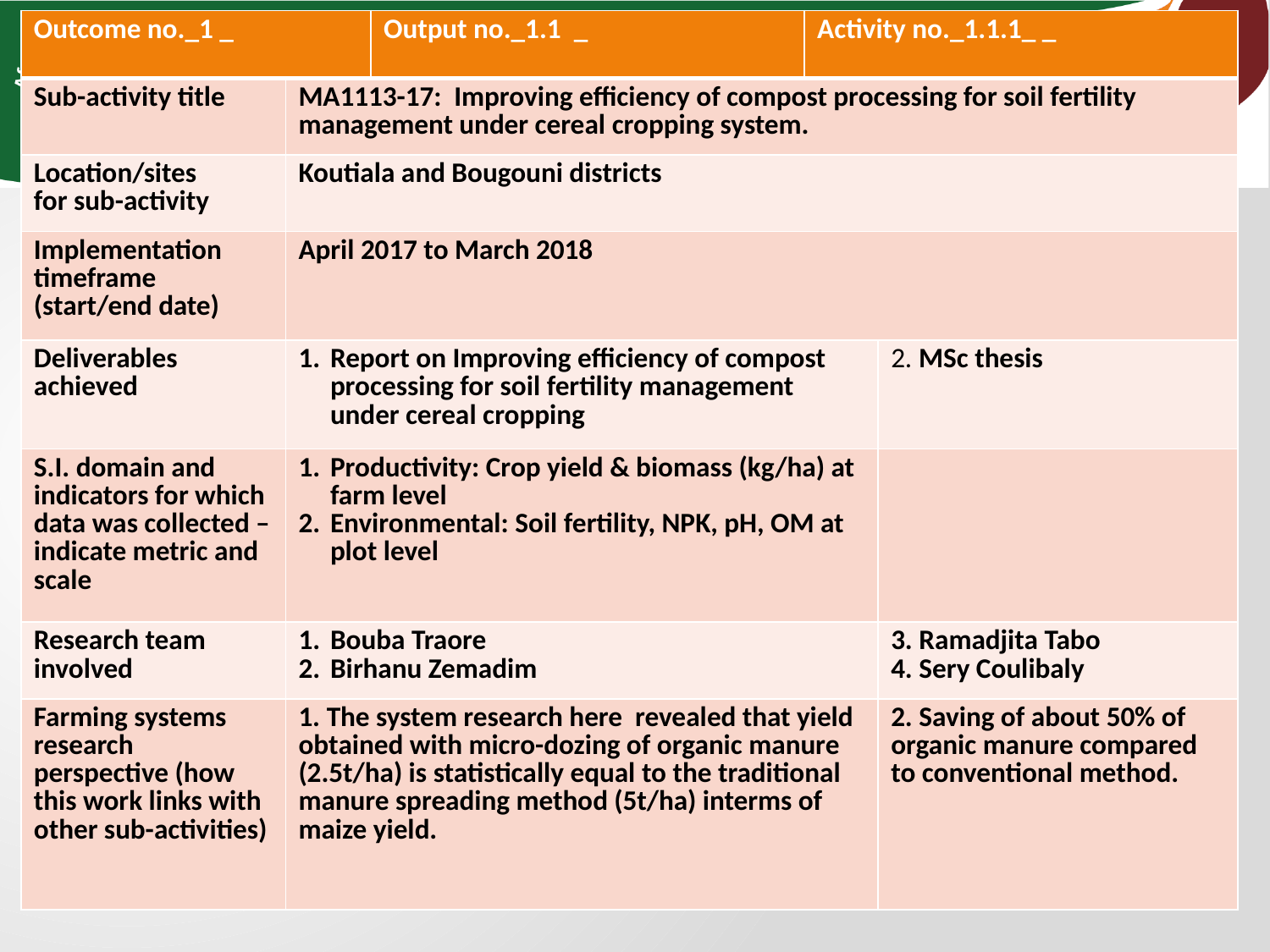

| Outcome no.\_1 \_ |  | Output no.\_1.1 \_ | Activity no.\_1.1.1\_ \_ |  |
| --- | --- | --- | --- | --- |
| Sub-activity title | MA1113-17: Improving efficiency of compost processing for soil fertility management under cereal cropping system. |  |  |  |
| Location/sites for sub-activity | Koutiala and Bougouni districts |  |  |  |
| Implementation timeframe (start/end date) | April 2017 to March 2018 |  |  |  |
| Deliverables achieved | Report on Improving efficiency of compost processing for soil fertility management under cereal cropping |  |  | 2. MSc thesis |
| S.I. domain and indicators for which data was collected – indicate metric and scale | Productivity: Crop yield & biomass (kg/ha) at farm level Environmental: Soil fertility, NPK, pH, OM at plot level |  |  |  |
| Research team involved | Bouba Traore Birhanu Zemadim |  |  | 3. Ramadjita Tabo 4. Sery Coulibaly |
| Farming systems research perspective (how this work links with other sub-activities) | 1. The system research here revealed that yield obtained with micro-dozing of organic manure (2.5t/ha) is statistically equal to the traditional manure spreading method (5t/ha) interms of maize yield. |  |  | 2. Saving of about 50% of organic manure compared to conventional method. |